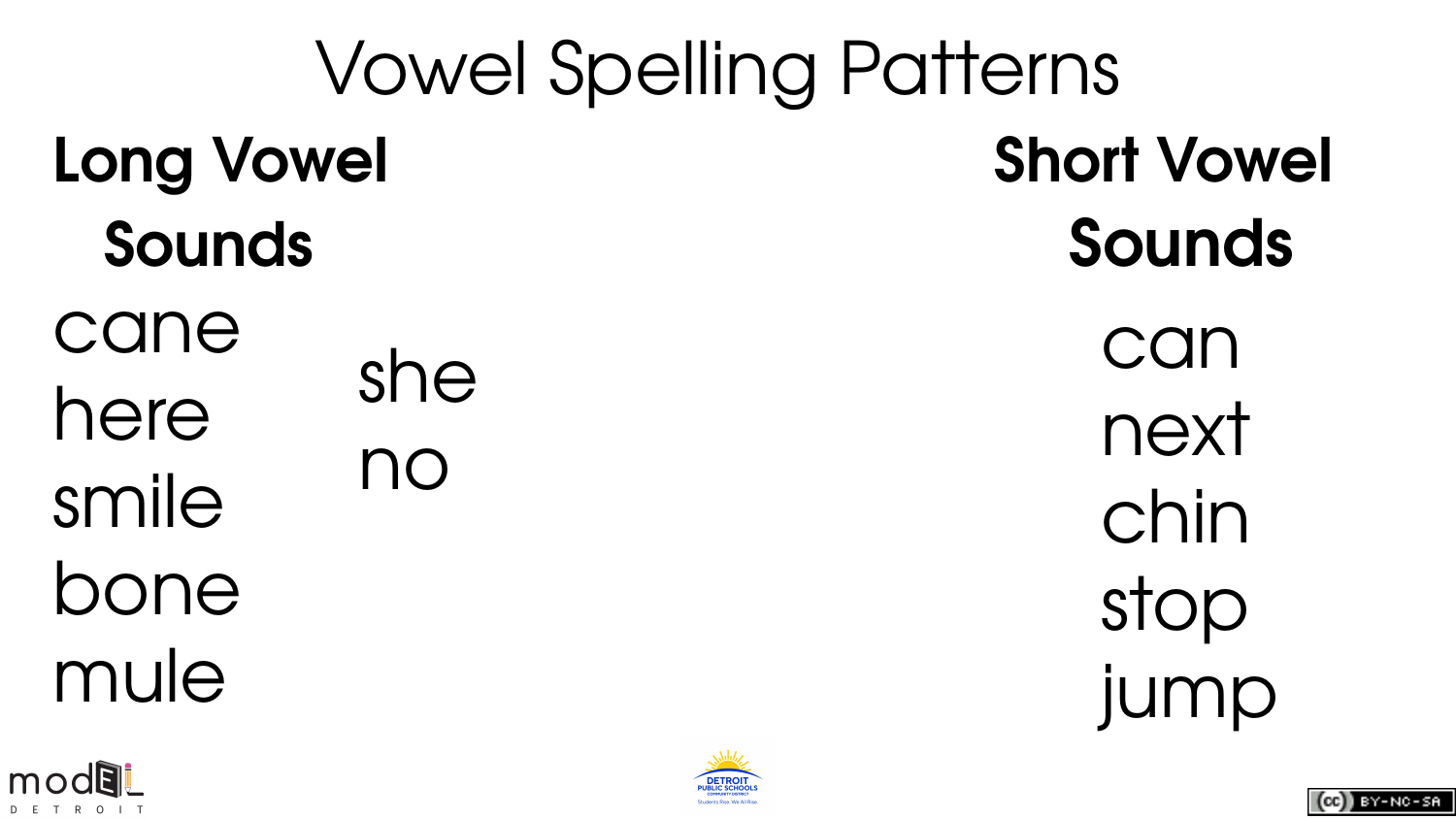

# Vowel Spelling Patterns
Long Vowel 				    Short Vowel
   Sounds 	 				       Sounds

cane
here
smile
bone
mule
can
next
chin
stop
jump
she
no